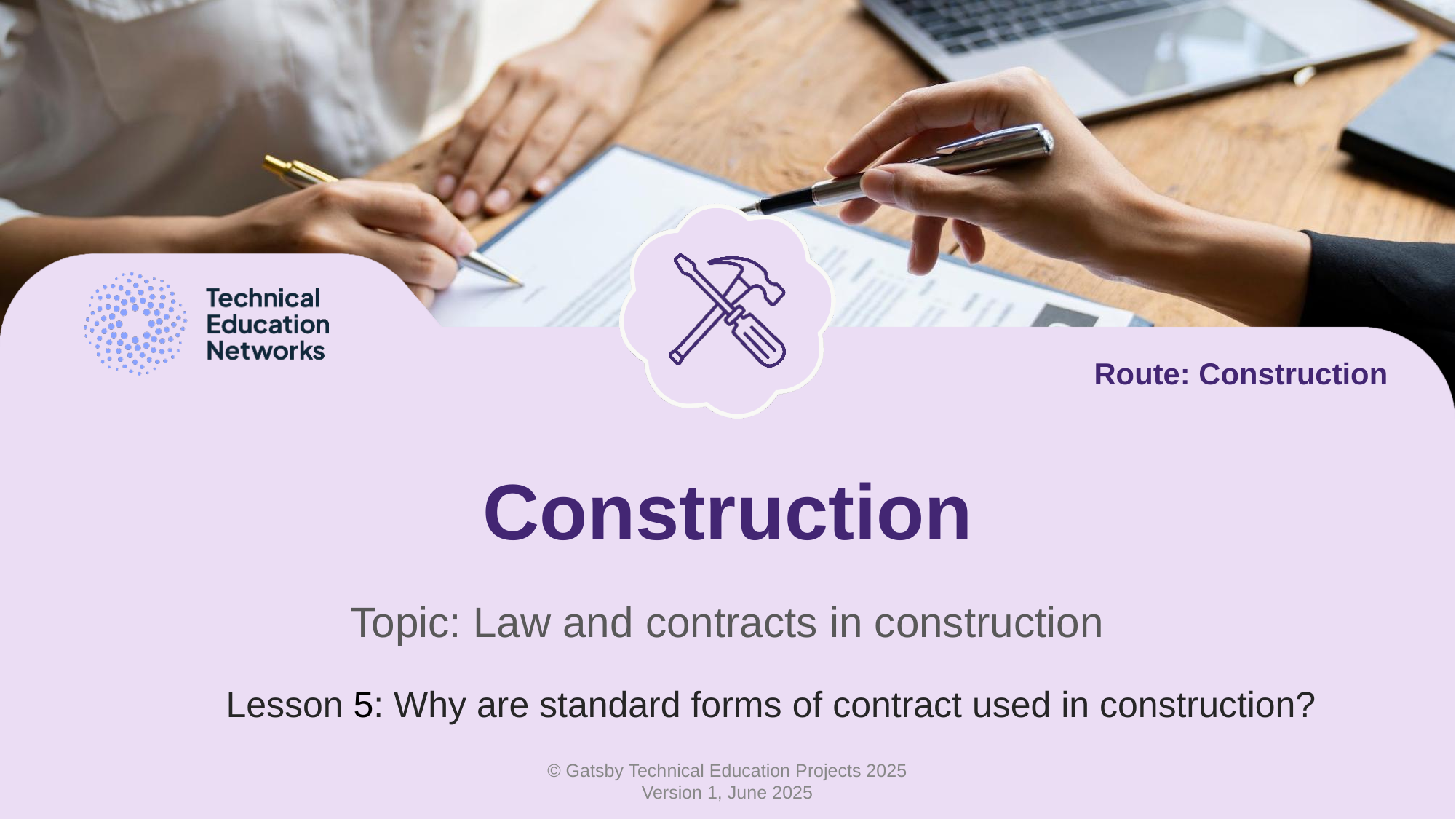

Route: Construction

# Construction
Topic: Law and contracts in construction
Lesson 5: Why are standard forms of contract used in construction?